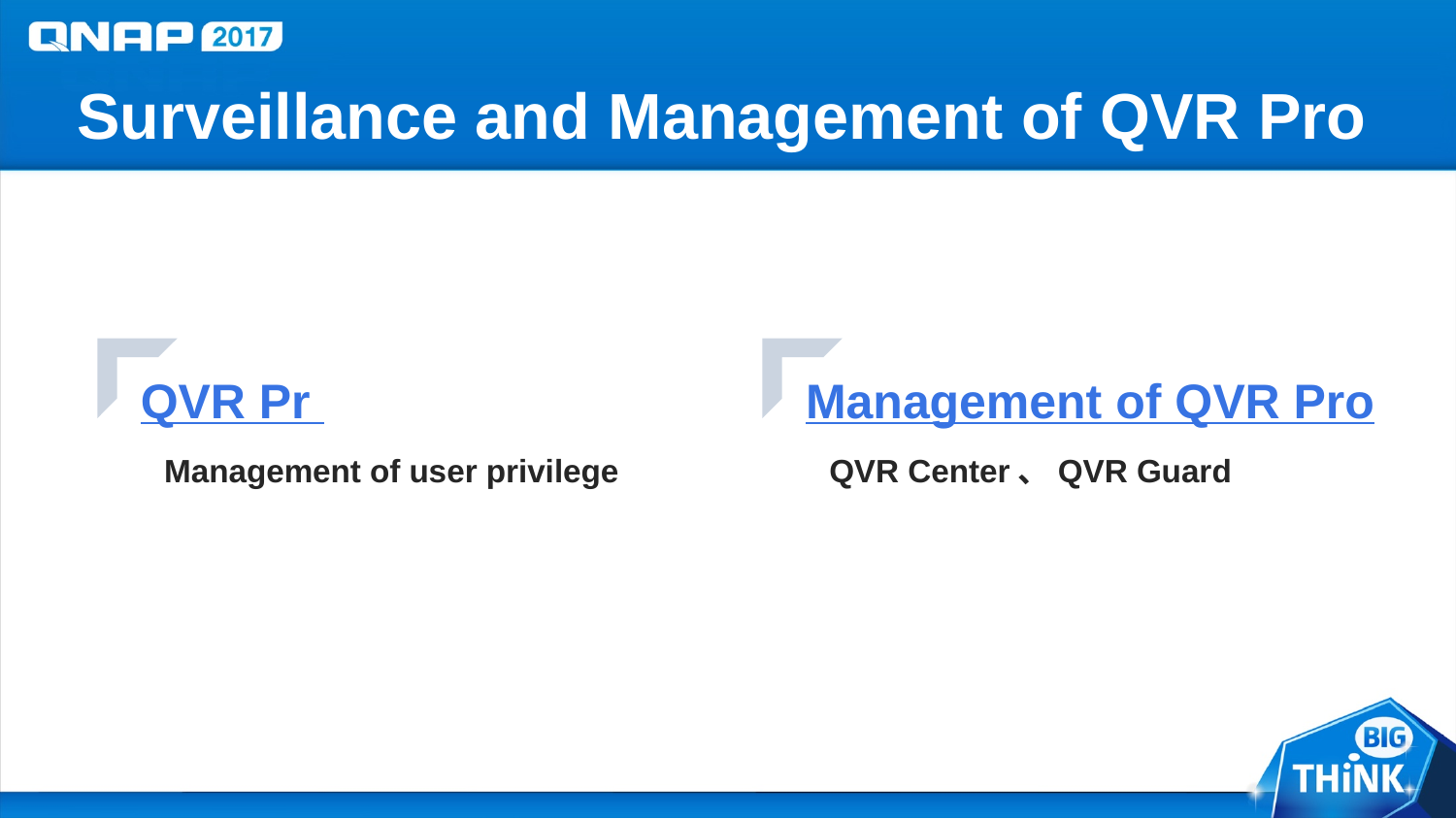

# Surveillance and Management of QVR Pro

QVR Pr
Management of user privilege

Management of QVR Pro
QVR Center、QVR Guard